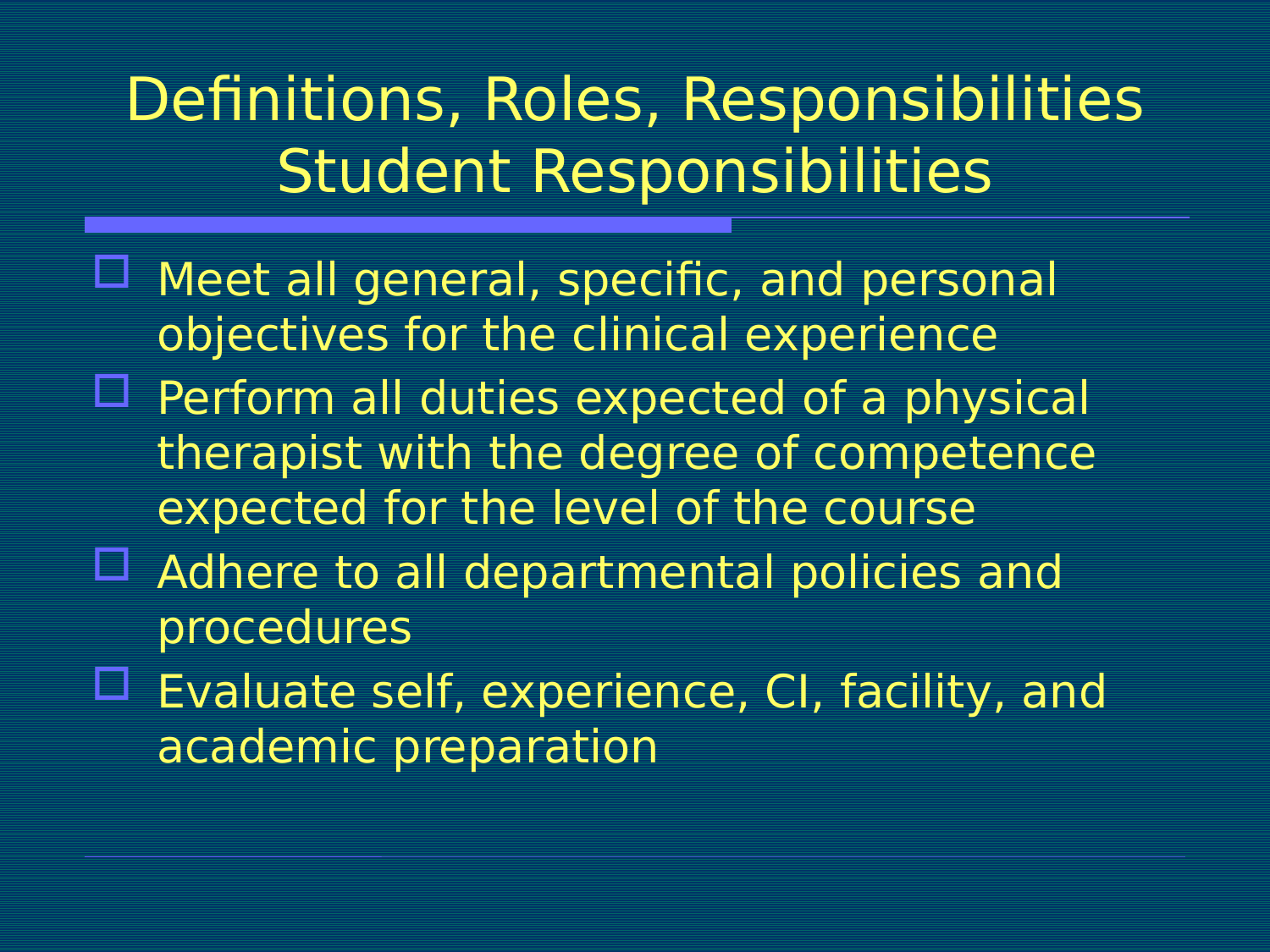

# Definitions, Roles, Responsibilities Student Responsibilities
Meet all general, specific, and personal objectives for the clinical experience
Perform all duties expected of a physical therapist with the degree of competence expected for the level of the course
Adhere to all departmental policies and procedures
Evaluate self, experience, CI, facility, and academic preparation